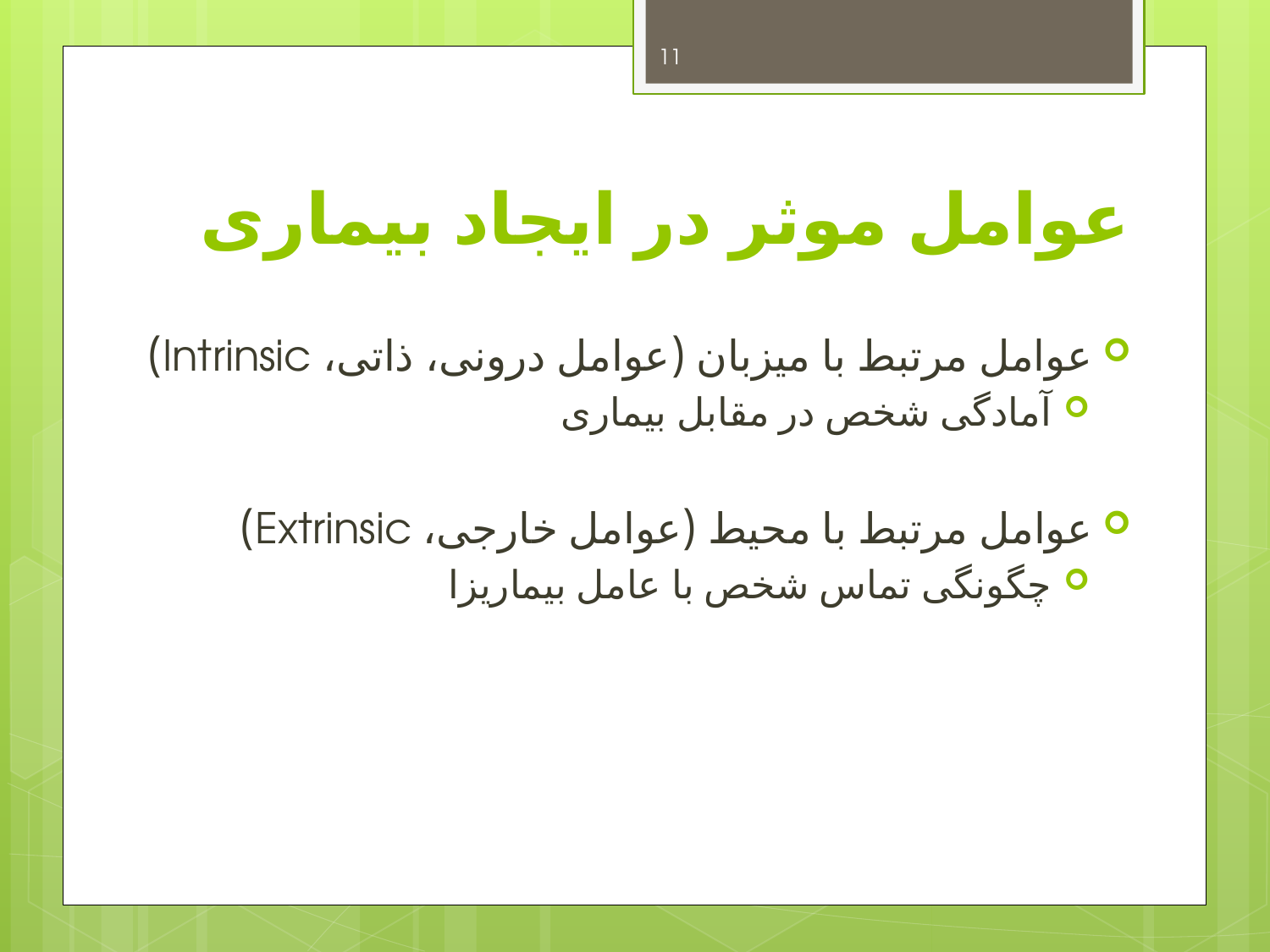

11
# عوامل موثر در ایجاد بیماری
عوامل مرتبط با میزبان (عوامل درونی، ذاتی، Intrinsic)
آمادگی شخص در مقابل بیماری

عوامل مرتبط با محیط (عوامل خارجی، Extrinsic)
چگونگی تماس شخص با عامل بیماریزا